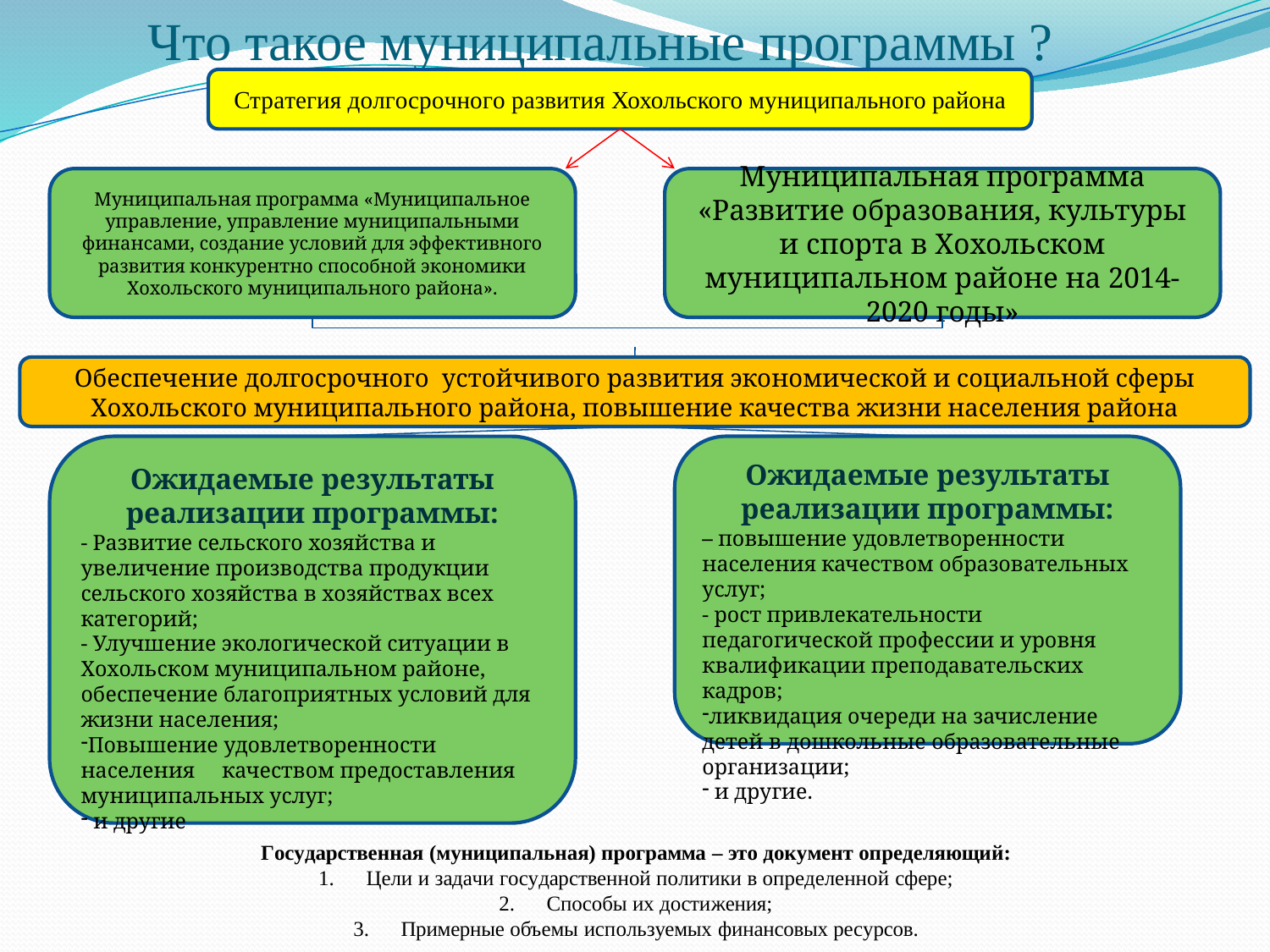

# Что такое муниципальные программы ?

Стратегия долгосрочного развития Хохольского муниципального района

Муниципальная программа «Муниципальное управление, управление муниципальными финансами, создание условий для эффективного развития конкурентно способной экономики Хохольского муниципального района».

Муниципальная программа «Развитие образования, культуры и спорта в Хохольском муниципальном районе на 2014-2020 годы»

Обеспечение долгосрочного  устойчивого развития экономической и социальной сферы Хохольского муниципального района, повышение качества жизни населения района

Ожидаемые результаты реализации программы:
- Развитие сельского хозяйства и увеличение производства продукции сельского хозяйства в хозяйствах всех категорий;
- Улучшение экологической ситуации в Хохольском муниципальном районе, обеспечение благоприятных условий для жизни населения;
Повышение удовлетворенности населения     качеством предоставления муниципальных услуг;
 и другие

Ожидаемые результаты реализации программы:
– повышение удовлетворенности населения качеством образовательных услуг;
- рост привлекательности педагогической профессии и уровня квалификации преподавательских кадров;
ликвидация очереди на зачисление детей в дошкольные образовательные организации;
 и другие.

Государственная (муниципальная) программа – это документ определяющий:
Цели и задачи государственной политики в определенной сфере;
Способы их достижения;
Примерные объемы используемых финансовых ресурсов.